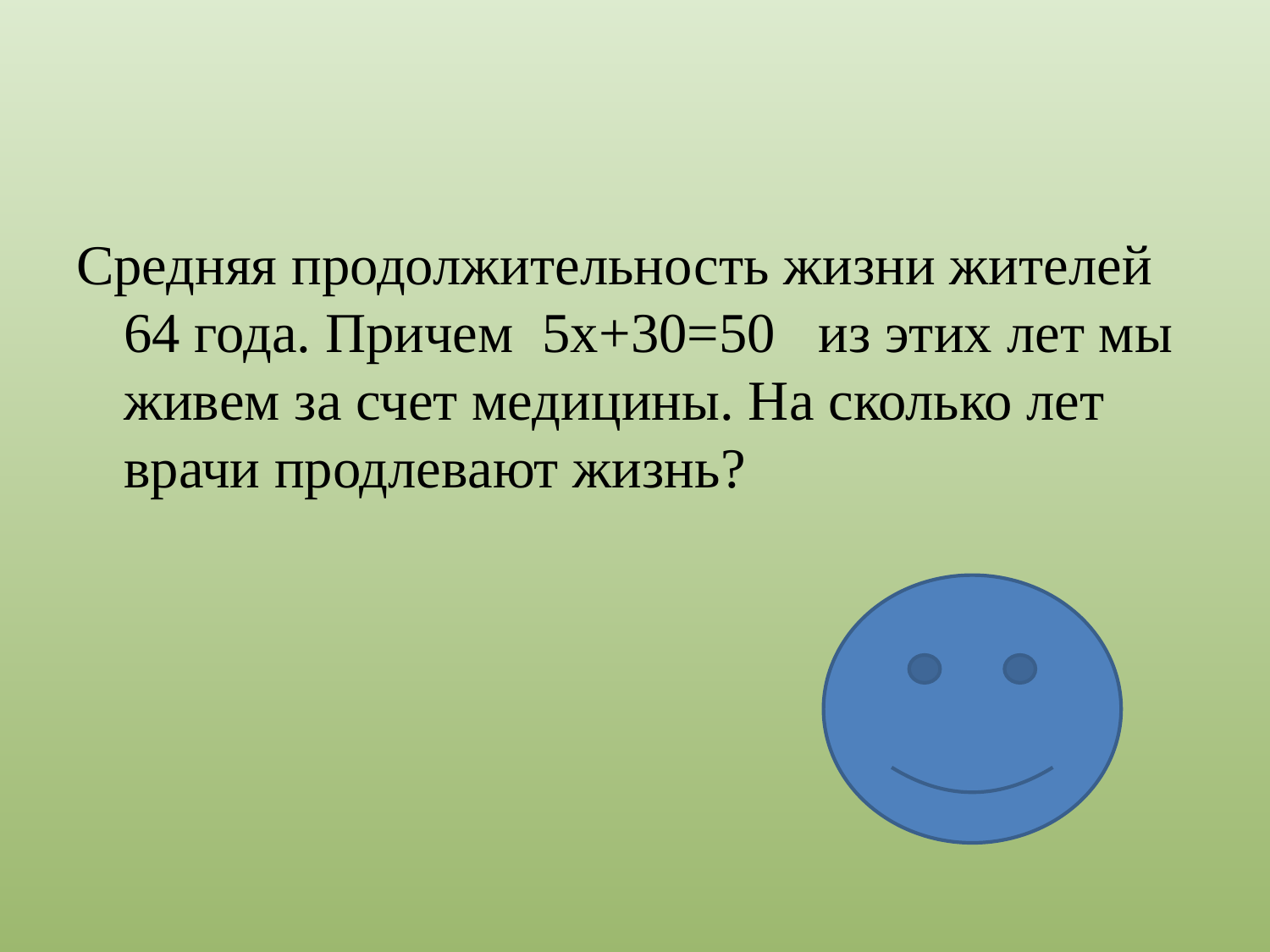

#
Средняя продолжительность жизни жителей 64 года. Причем  5х+30=50   из этих лет мы живем за счет медицины. На сколько лет врачи продлевают жизнь?

                                                       на 4 года